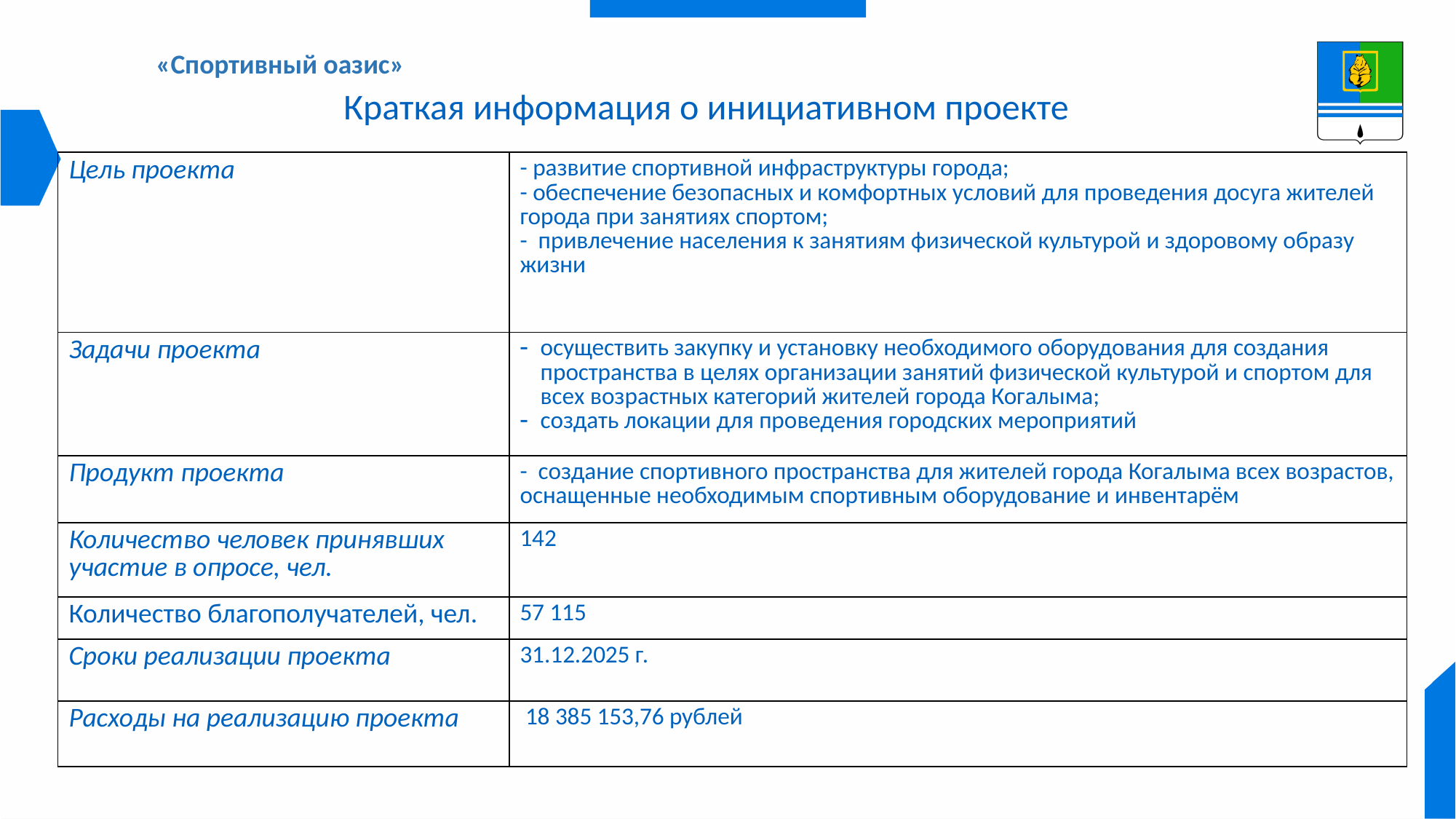

«Спортивный оазис»
# Краткая информация о инициативном проекте
| Цель проекта | - развитие спортивной инфраструктуры города; - обеспечение безопасных и комфортных условий для проведения досуга жителей города при занятиях спортом; - привлечение населения к занятиям физической культурой и здоровому образу жизни |
| --- | --- |
| Задачи проекта | осуществить закупку и установку необходимого оборудования для создания пространства в целях организации занятий физической культурой и спортом для всех возрастных категорий жителей города Когалыма; создать локации для проведения городских мероприятий |
| Продукт проекта | - создание спортивного пространства для жителей города Когалыма всех возрастов, оснащенные необходимым спортивным оборудование и инвентарём |
| Количество человек принявших участие в опросе, чел. | 142 |
| Количество благополучателей, чел. | 57 115 |
| Сроки реализации проекта | 31.12.2025 г. |
| Расходы на реализацию проекта | 18 385 153,76 рублей |